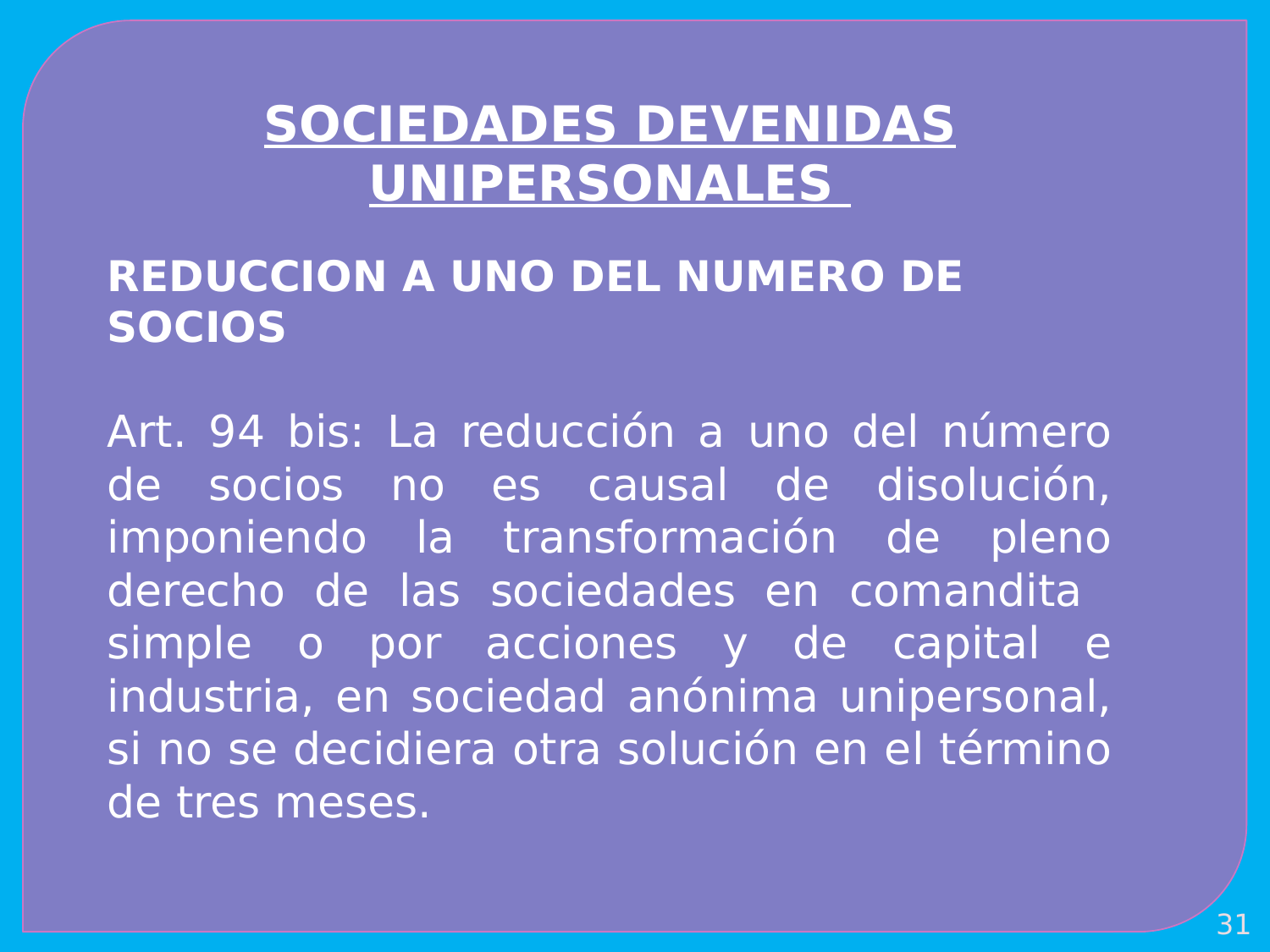

SOCIEDADES DEVENIDAS UNIPERSONALES

REDUCCION A UNO DEL NUMERO DE SOCIOS

Art. 94 bis: La reducción a uno del número de socios no es causal de disolución, imponiendo la transformación de pleno derecho de las sociedades en comandita  simple o por acciones y de capital e industria, en sociedad anónima unipersonal, si no se decidiera otra solución en el término de tres meses.
31